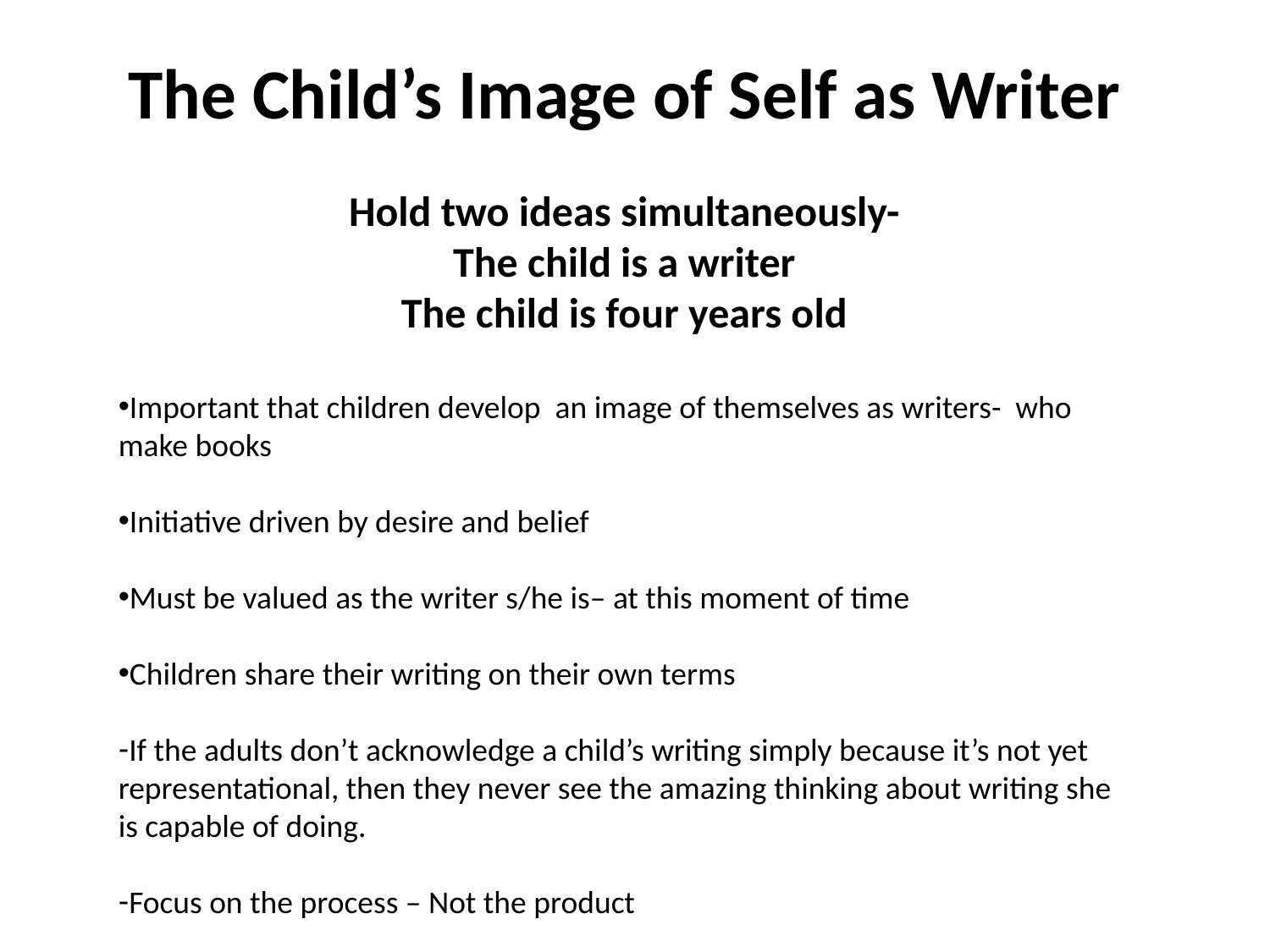

The Child’s Image of Self as Writer

Hold two ideas simultaneously-
The child is a writer
The child is four years old

Important that children develop  an image of themselves as writers-  who make books

Initiative driven by desire and belief

Must be valued as the writer s/he is– at this moment of time

Children share their writing on their own terms

If the adults don’t acknowledge a child’s writing simply because it’s not yet representational, then they never see the amazing thinking about writing she is capable of doing.

Focus on the process – Not the product